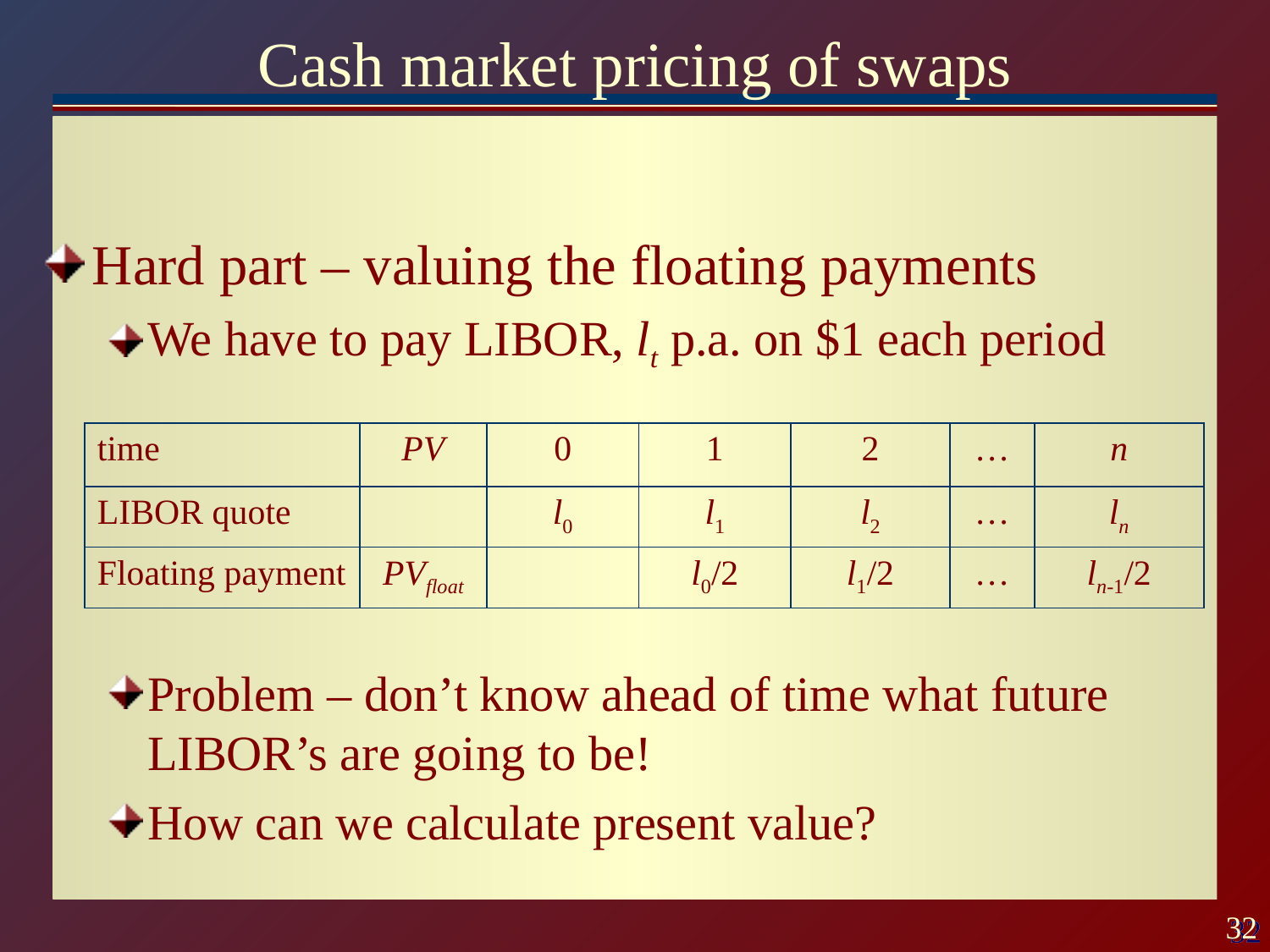

# Cash market pricing of swaps
Hard part – valuing the floating payments
We have to pay LIBOR, lt p.a. on $1 each period
| time | PV | 0 | 1 | 2 | … | n |
| --- | --- | --- | --- | --- | --- | --- |
| LIBOR quote |  | l0 | l1 | l2 | … | ln |
| Floating payment | PVfloat |  | l0/2 | l1/2 | … | ln-1/2 |
Problem – don’t know ahead of time what future LIBOR’s are going to be!
How can we calculate present value?